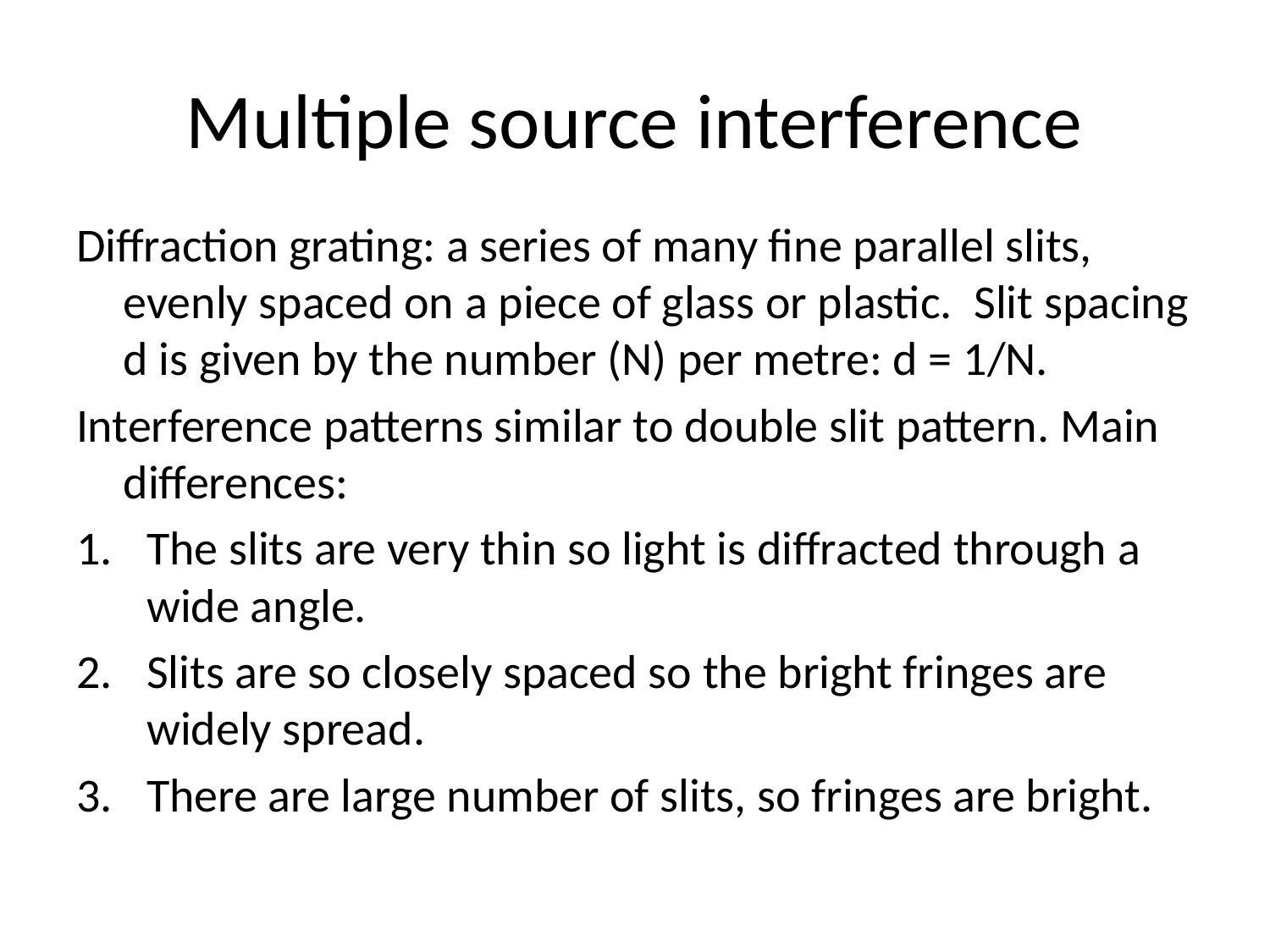

# Multiple source interference
Diffraction grating: a series of many fine parallel slits,  evenly spaced on a piece of glass or plastic.  Slit spacing d is given by the number (N) per metre: d = 1/N.
Interference patterns similar to double slit pattern. Main differences:
The slits are very thin so light is diffracted through a wide angle.
Slits are so closely spaced so the bright fringes are widely spread.
There are large number of slits, so fringes are bright.